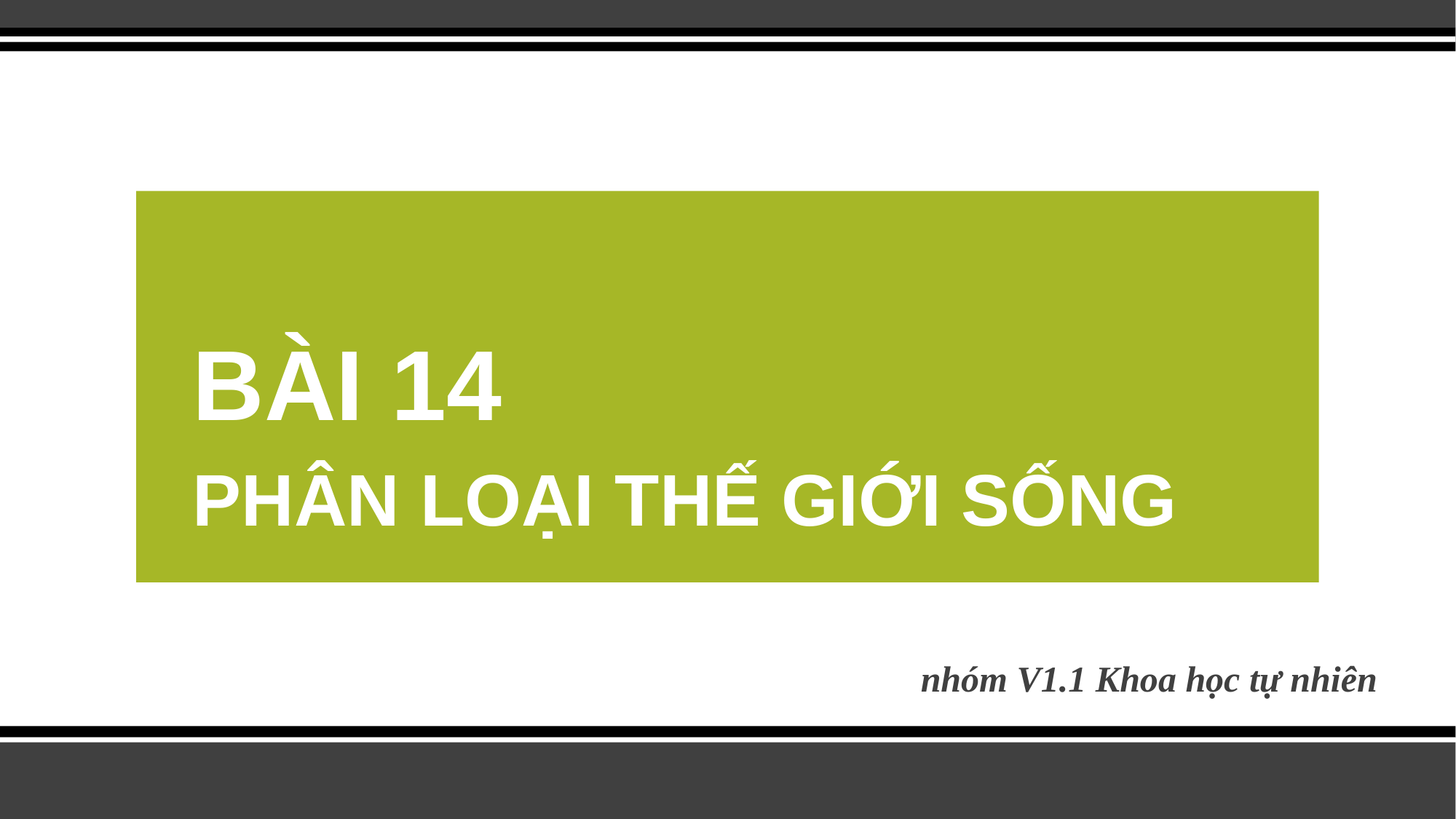

# BÀI 14 PHÂN LOẠI THẾ GIỚI SỐNG
nhóm V1.1 Khoa học tự nhiên